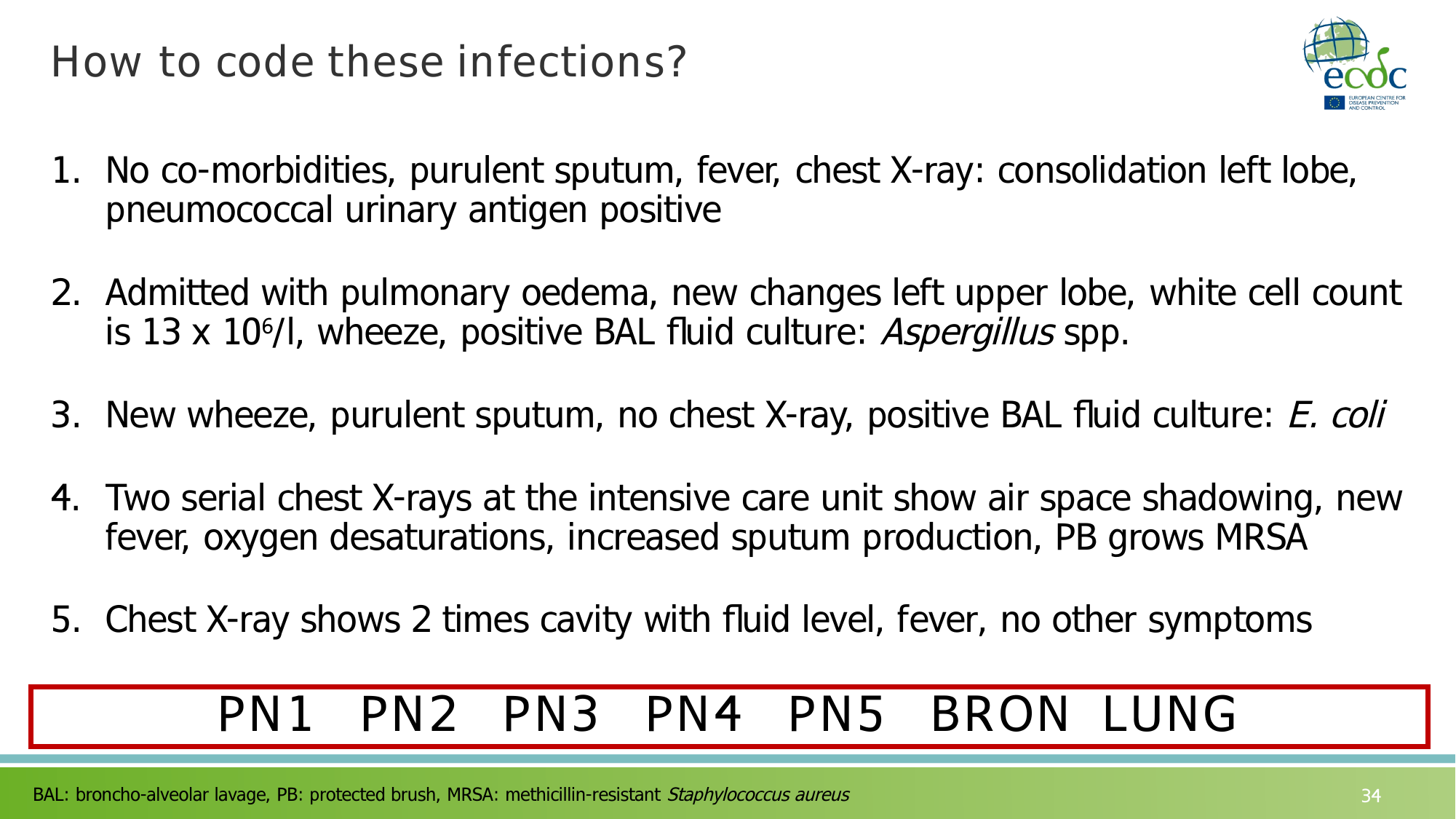

# How to code these infections?
No co-morbidities, purulent sputum, fever, chest X-ray: consolidation left lobe, pneumococcal urinary antigen positive

Admitted with pulmonary oedema, new changes left upper lobe, white cell count is 13 x 106/l, wheeze, positive BAL fluid culture: Aspergillus spp.

New wheeze, purulent sputum, no chest X-ray, positive BAL fluid culture: E. coli

Two serial chest X-rays at the intensive care unit show air space shadowing, new fever, oxygen desaturations, increased sputum production, PB grows MRSA

Chest X-ray shows 2 times cavity with fluid level, fever, no other symptoms

PN1   PN2   PN3   PN4   PN5   BRON  LUNG
34
BAL: broncho-alveolar lavage, PB: protected brush, MRSA: methicillin-resistant Staphylococcus aureus